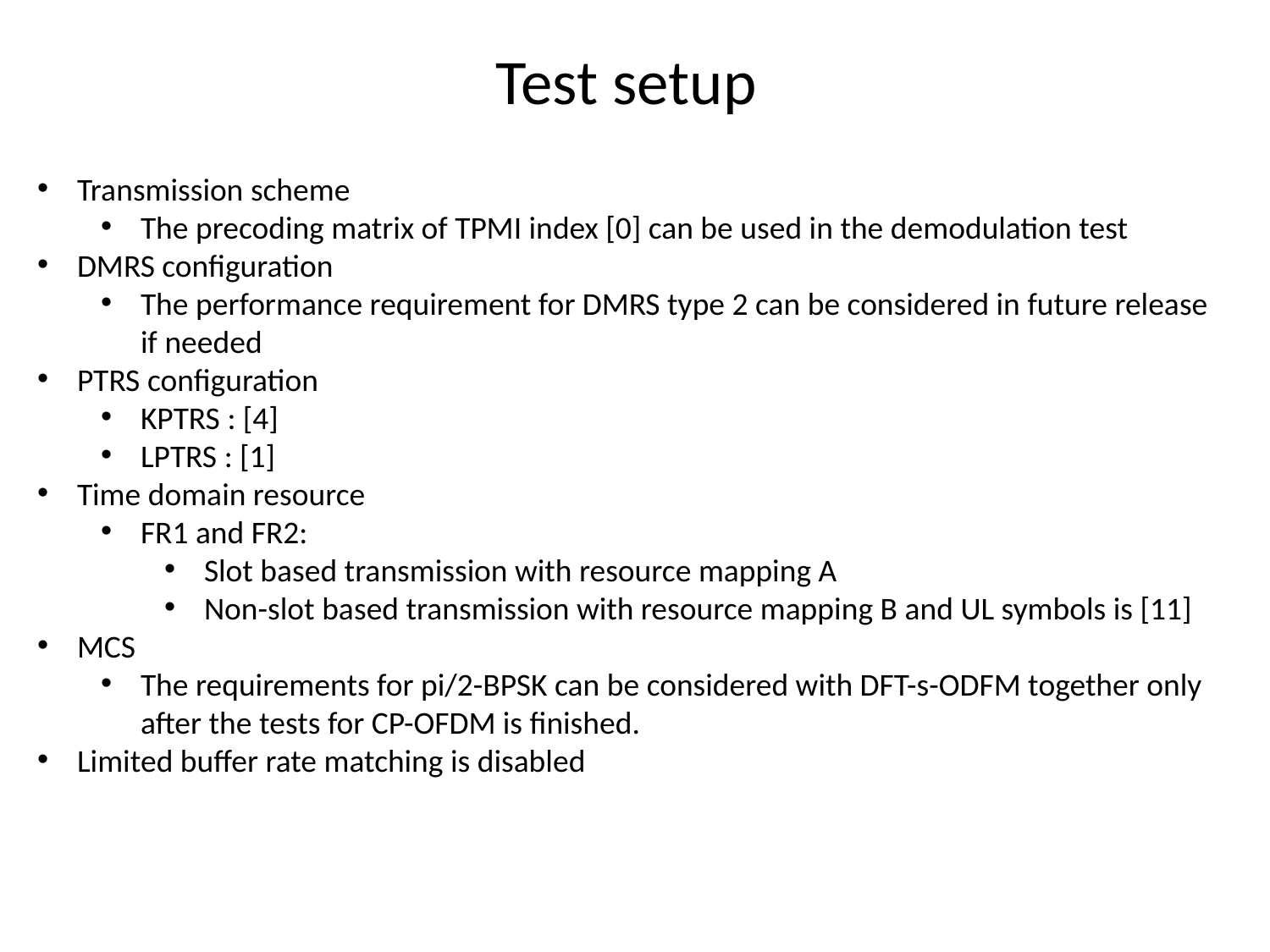

# Test setup
Transmission scheme
The precoding matrix of TPMI index [0] can be used in the demodulation test
DMRS configuration
The performance requirement for DMRS type 2 can be considered in future release if needed
PTRS configuration
KPTRS : [4]
LPTRS : [1]
Time domain resource
FR1 and FR2:
Slot based transmission with resource mapping A
Non-slot based transmission with resource mapping B and UL symbols is [11]
MCS
The requirements for pi/2-BPSK can be considered with DFT-s-ODFM together only after the tests for CP-OFDM is finished.
Limited buffer rate matching is disabled